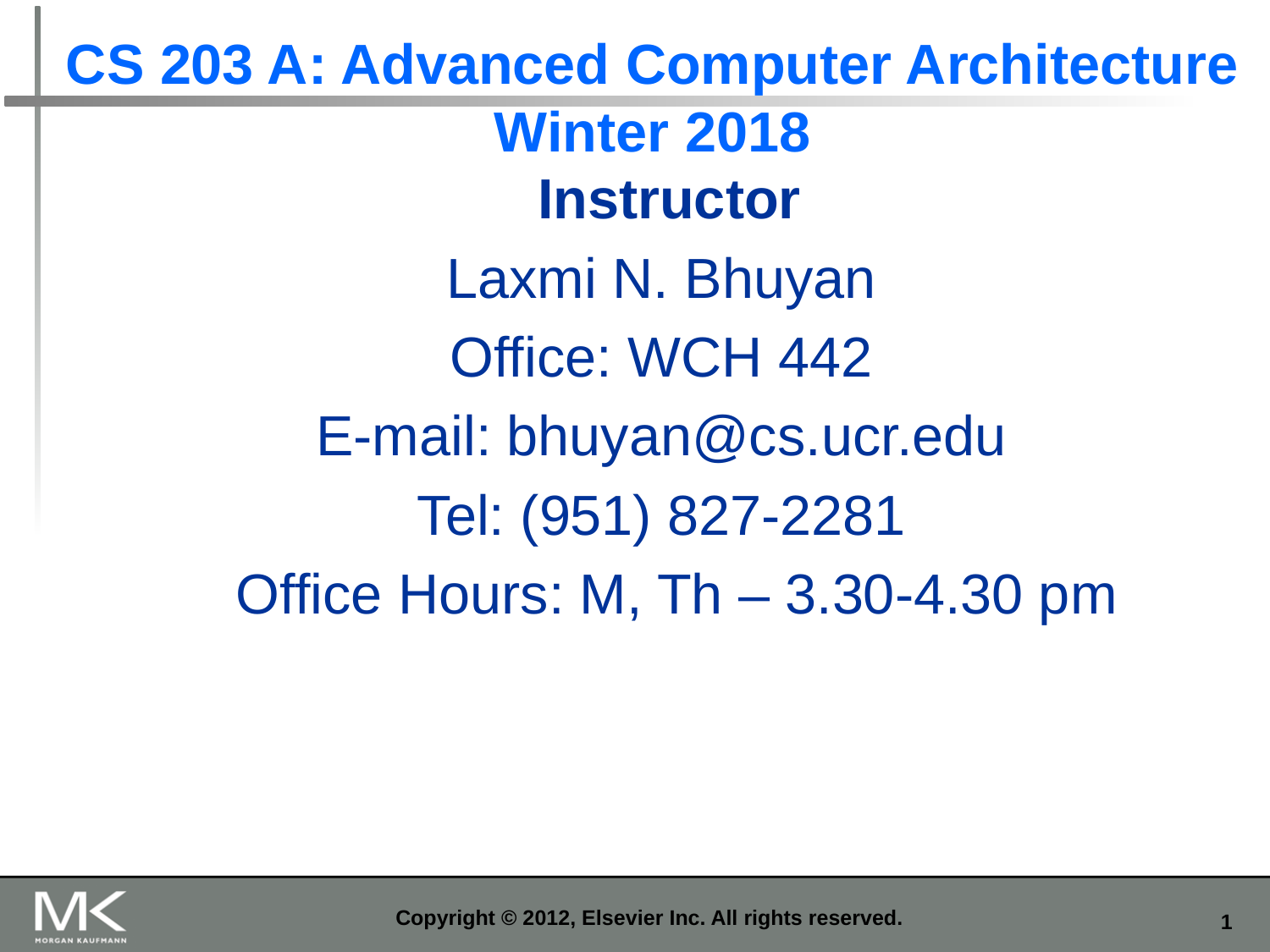

# CS 203 A: Advanced Computer Architecture Winter 2018
Instructor
Laxmi N. Bhuyan
Office: WCH 442
E-mail: bhuyan@cs.ucr.edu
Tel: (951) 827-2281
 Office Hours: M, Th – 3.30-4.30 pm

Copyright © 2012, Elsevier Inc. All rights reserved.